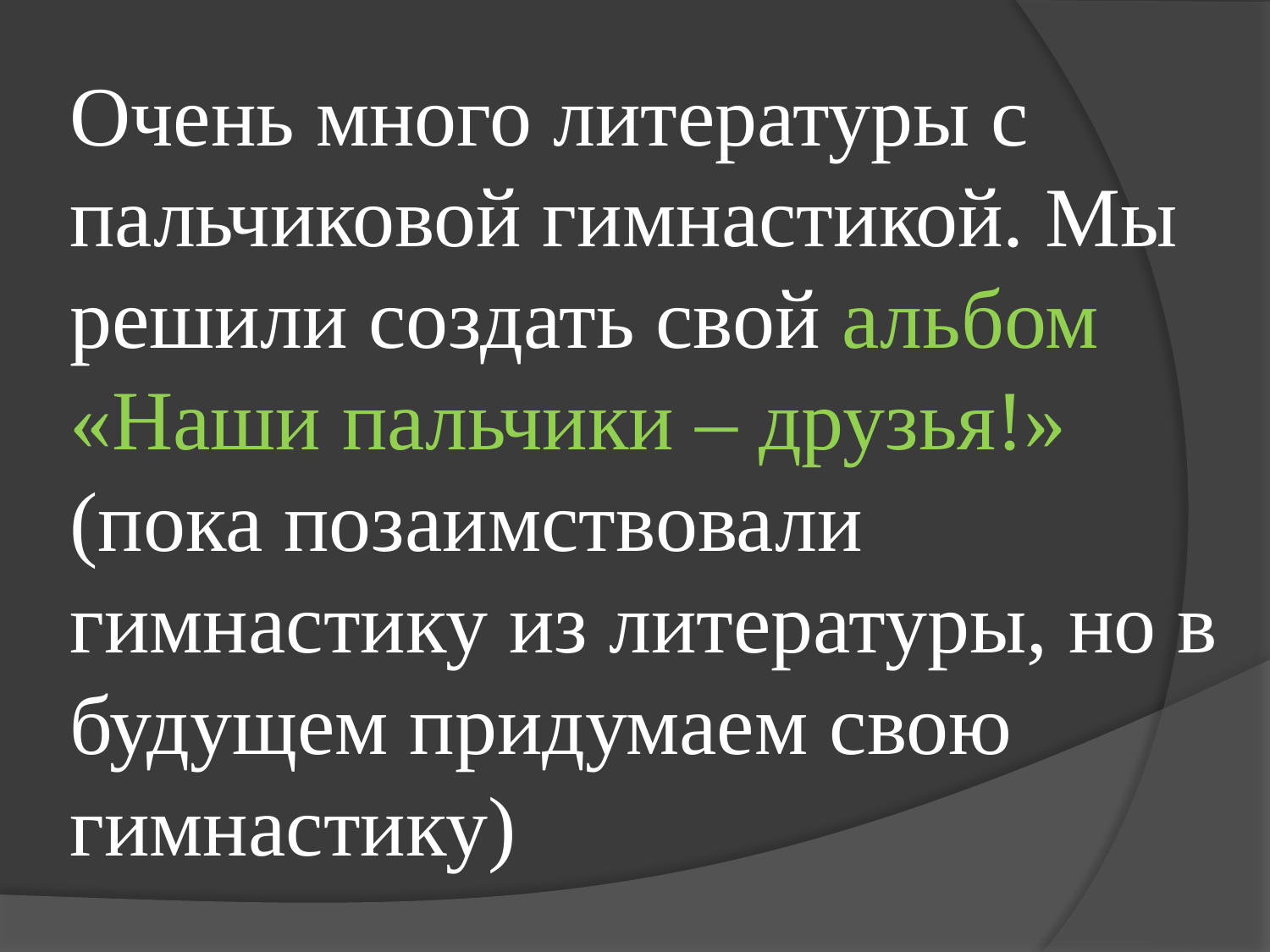

# Очень много литературы с пальчиковой гимнастикой. Мы решили создать свой альбом «Наши пальчики – друзья!» (пока позаимствовали гимнастику из литературы, но в будущем придумаем свою гимнастику)